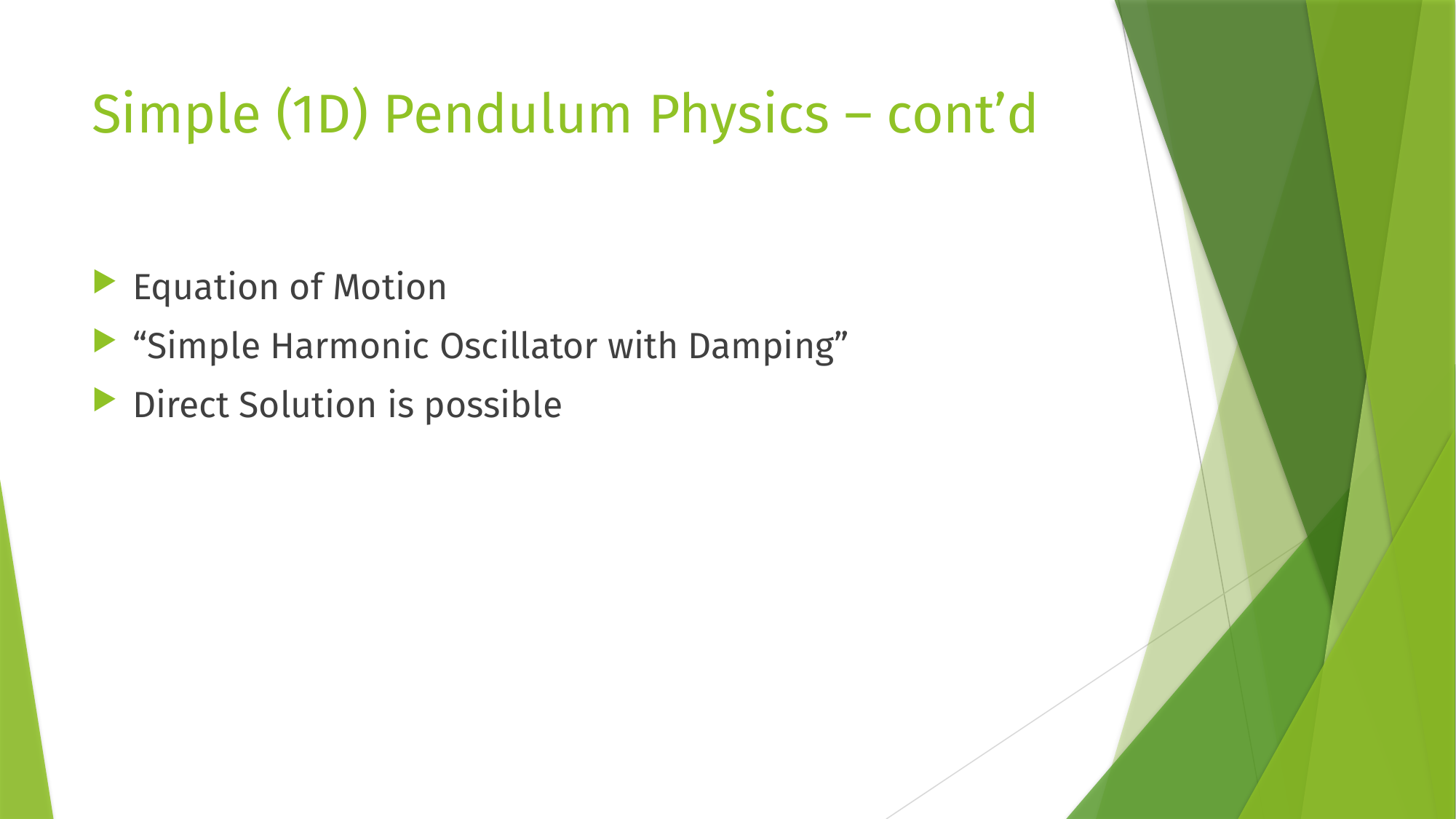

# Simple (1D) Pendulum Physics – cont’d
Equation of Motion
“Simple Harmonic Oscillator with Damping”
Direct Solution is possible